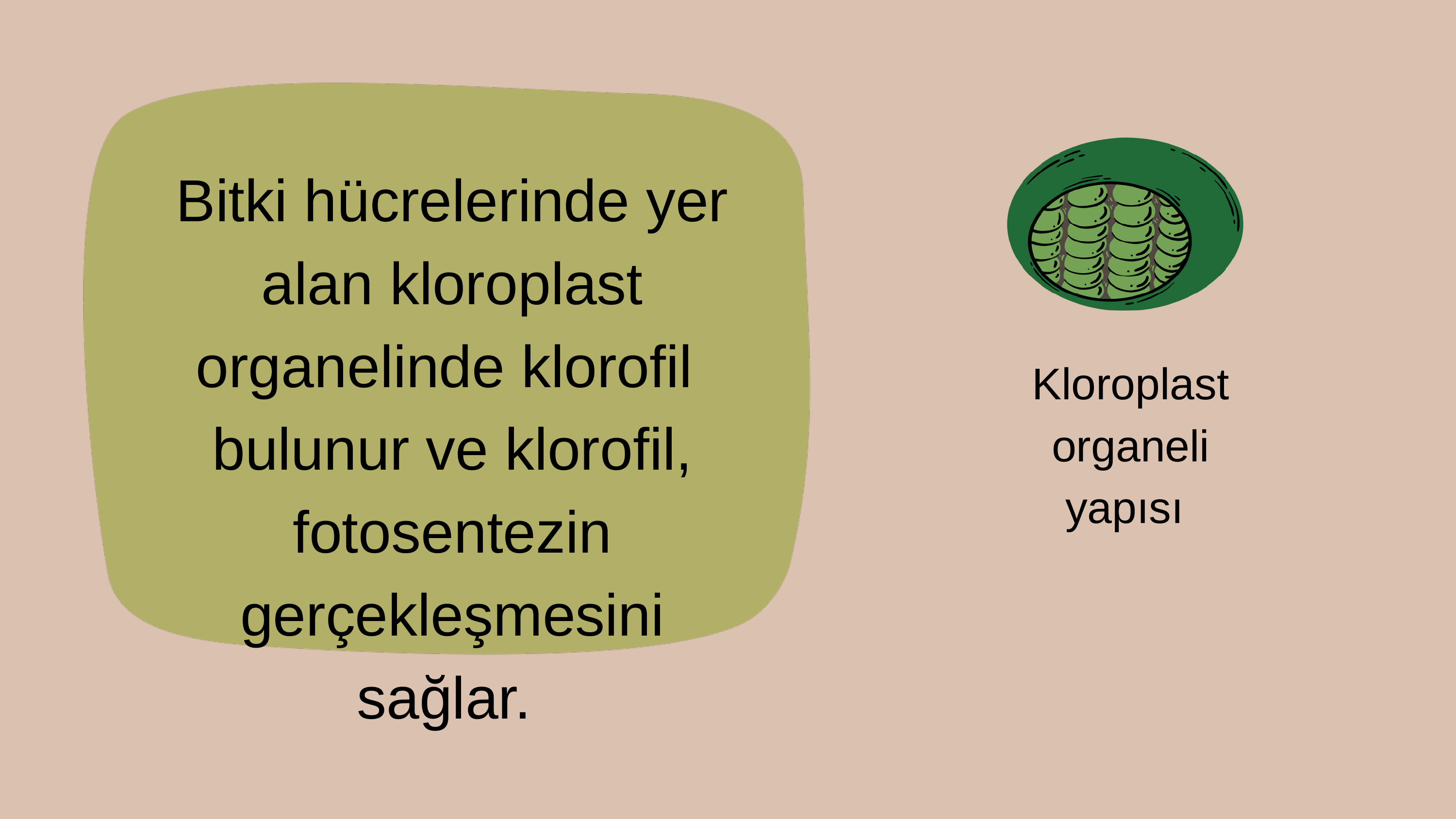

Bitki hücrelerinde yer alan kloroplast organelinde klorofil  bulunur ve klorofil, fotosentezin gerçekleşmesini sağlar.
Kloroplast organeli yapısı